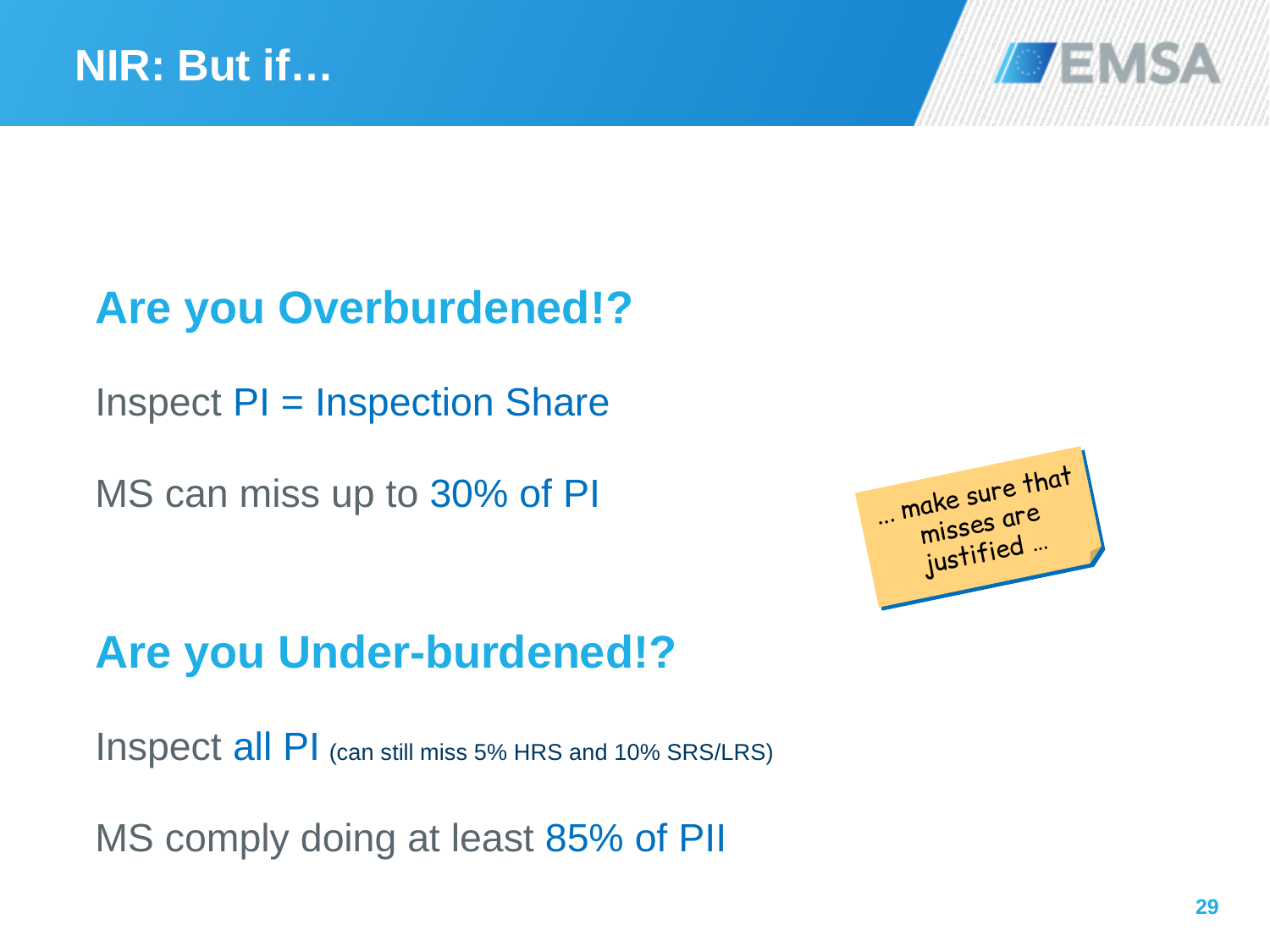

# NIR: But if…
Are you Overburdened!?
Inspect PI = Inspection Share
MS can miss up to 30% of PI
Are you Under-burdened!?
Inspect all PI  (can still miss 5% HRS and 10% SRS/LRS)
MS comply doing at least 85% of PII

... make sure that misses are justified …
29